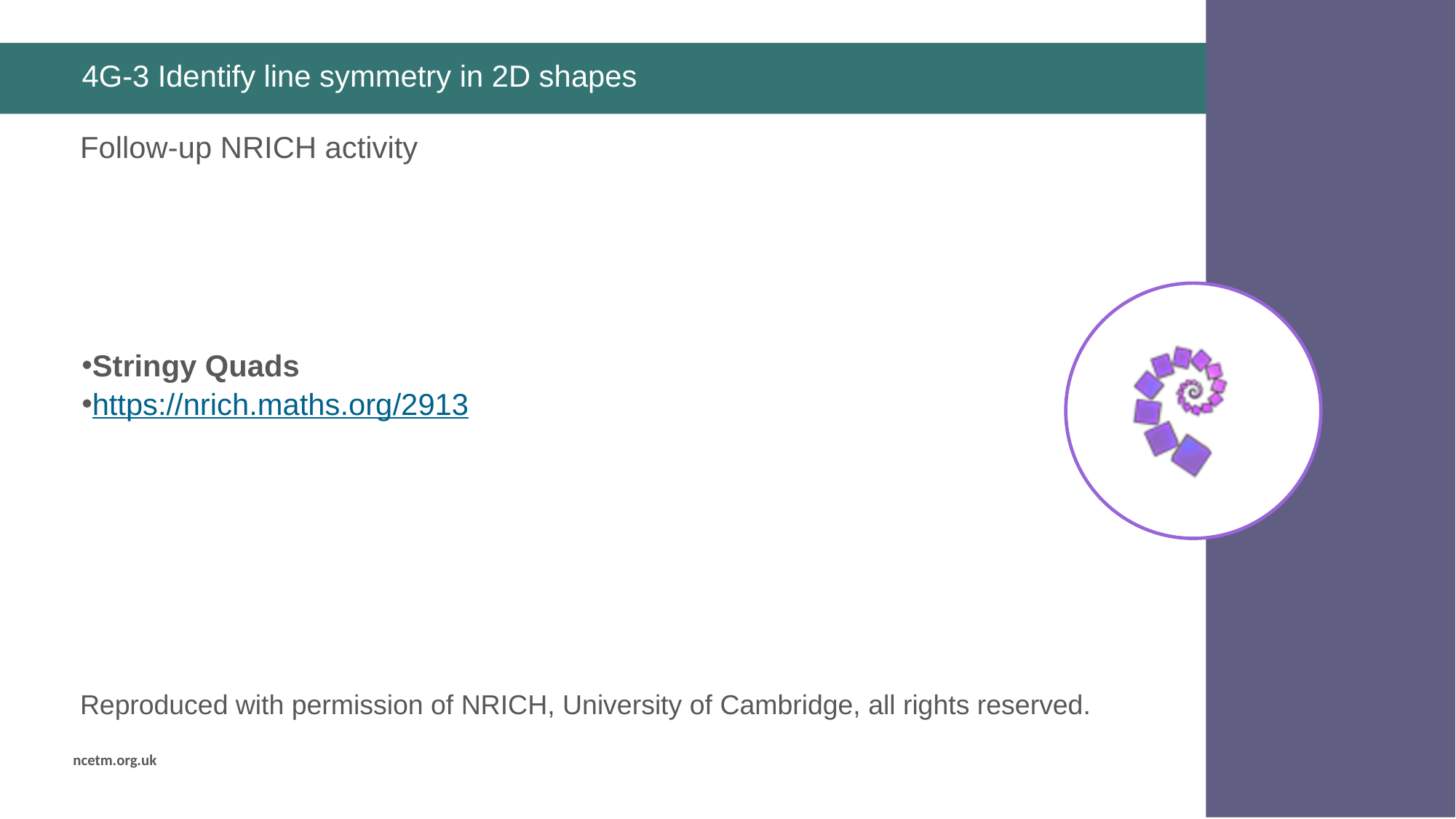

# 4G-3 Identify line symmetry in 2D shapes

Stringy Quads
https://nrich.maths.org/2913